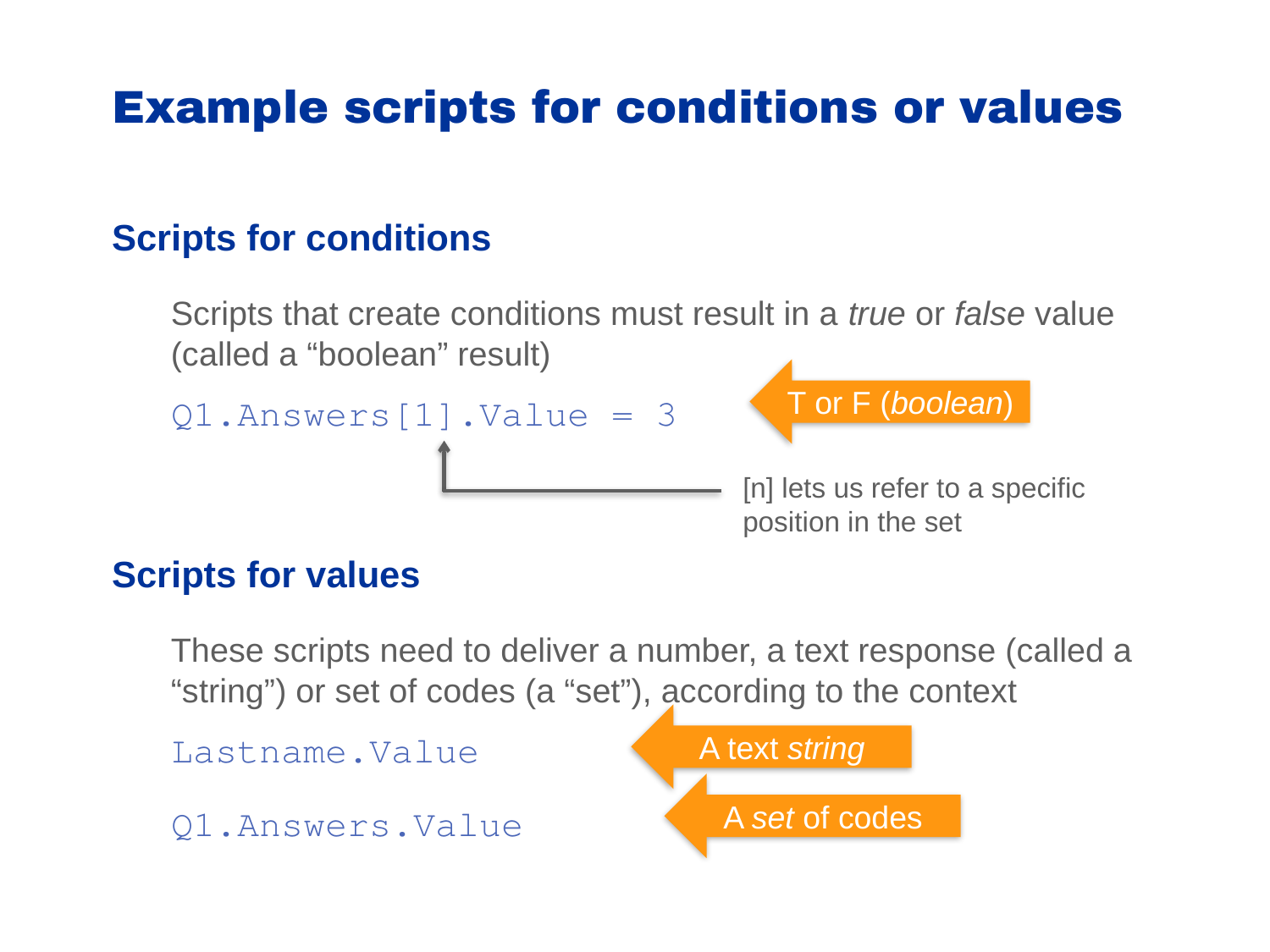

# Example scripts for conditions or values
Scripts for conditions
Scripts that create conditions must result in a true or false value (called a “boolean” result)
Q1.Answers[1].Value = 3

Scripts for values
These scripts need to deliver a number, a text response (called a “string”) or set of codes (a “set”), according to the context
Lastname.Value
Q1.Answers.Value
T or F (boolean)
[n] lets us refer to a specific position in the set
A text string
A set of codes